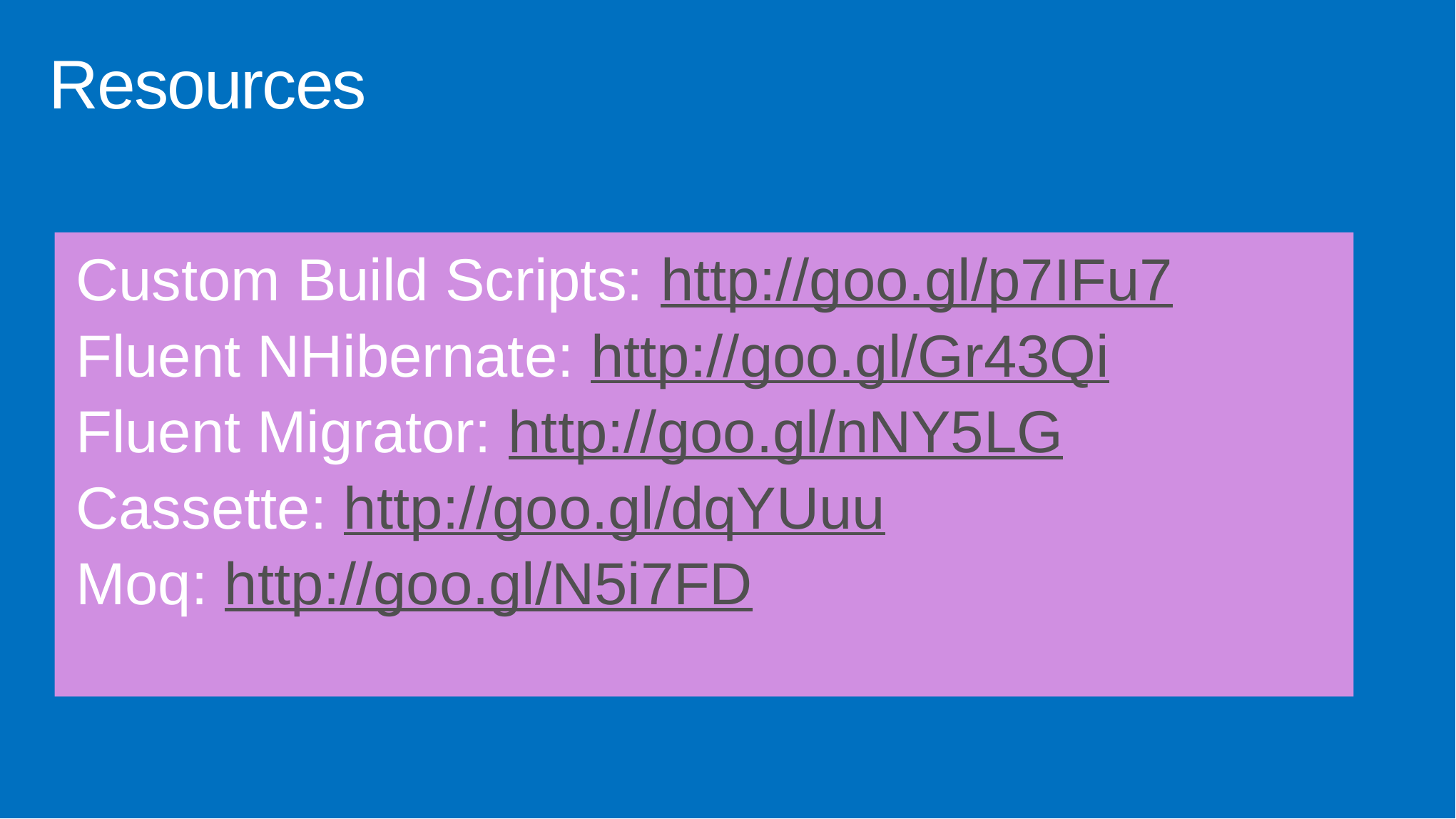

# Resources
Custom Build Scripts: http://goo.gl/p7IFu7
Fluent NHibernate: http://goo.gl/Gr43Qi
Fluent Migrator: http://goo.gl/nNY5LG
Cassette: http://goo.gl/dqYUuu
Moq: http://goo.gl/N5i7FD